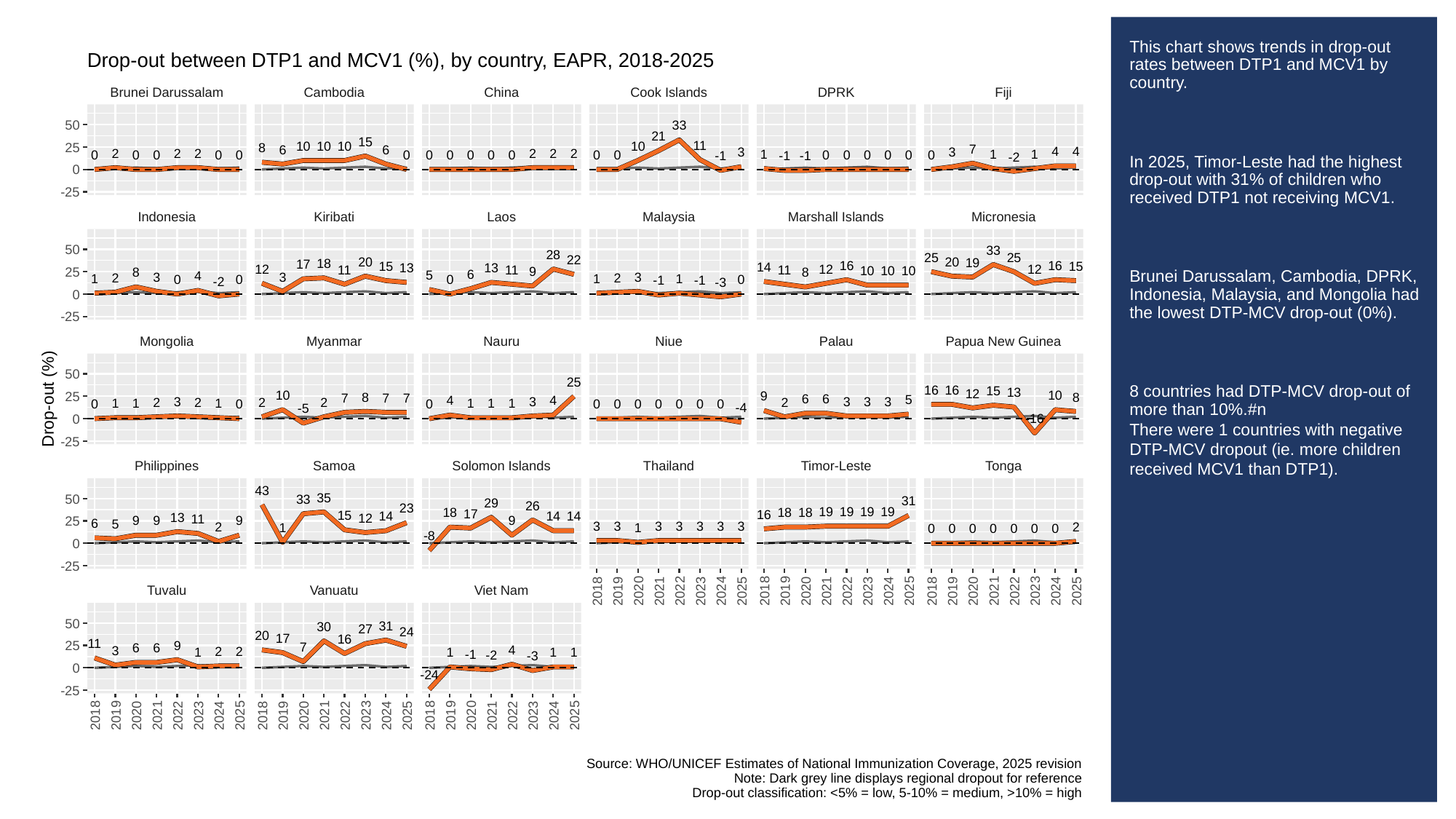

# This chart shows trends in drop-out rates between DTP1 and MCV1 by country.

In 2025, Timor-Leste had the highest drop-out with 31% of children who received DTP1 not receiving MCV1.

Brunei Darussalam, Cambodia, DPRK, Indonesia, Malaysia, and Mongolia had the lowest DTP-MCV drop-out (0%).

8 countries had DTP-MCV drop-out of more than 10%.#n
There were 1 countries with negative DTP-MCV dropout (ie. more children received MCV1 than DTP1).

Drop-out between DTP1 and MCV1 (%), by country, EAPR, 2018-2025
Brunei Darussalam
Cambodia
China
Cook Islands
DPRK
Fiji

50
33

21

15

11
10
10
10
10
25
8
7
6
6
4
4

3
3
2
2
2
2
2
2
1
1
1
0
0
0
0
0
0
0
0
0
0
0
0
0
0
0
0
0
0
0
-1
-1
-1
-2

0

-25

Indonesia
Kiribati
Laos
Malaysia
Marshall Islands
Micronesia

50
33

28
25
25
22
20
20
19
18
17
16
16

15
15
14
13
13
12
12
12

11
11
11
10
10
10
9
25
8
8

6
5
4

3
3
3
2
2
1
1
1
0
0
0
0
-1
-1

-2
-3

0

-25

Mongolia
Myanmar
Nauru
Niue
Palau
Papua New Guinea

50

25
16
16

15
13
12
10
10
9
25
8
8
7
7
7
Drop-out (%)
6
6
5
4
4

3
3
3
3
3
2
2
2
2
2
1
1
1
1
1
1
0
0
0
0
0
0
0
0
0
0
-4
-5

-16
0

-25

Philippines
Samoa
Solomon Islands
Thailand
Timor-Leste
Tonga

43

35
50
33
31
29

26
23

19
19
19
19
18
18
18
17
16

15
14
14
14
13
12
11

9
9
9
9
25

6
5

3
3
3
3
3
3
3
2
2
1
1
0
0
0
0
0
0
0
-8

0

-25

Tuvalu
Vanuatu
Viet Nam
2018
2019
2020
2021
2022
2023
2024
2025
2018
2019
2020
2021
2022
2023
2024
2025
2018
2019
2020
2021
2022
2023
2024
2025

50
31
30

27
24
20
17
16

11

9
25
7
6
6
4

3
2
2
1
1
1
1
-1
-2
-3

0

-24

-25

2018
2019
2020
2021
2022
2023
2024
2025
2018
2019
2020
2021
2022
2023
2024
2025
2018
2019
2020
2021
2022
2023
2024
2025
Source: WHO/UNICEF Estimates of National Immunization Coverage, 2025 revision
Note: Dark grey line displays regional dropout for reference
Drop-out classification: <5% = low, 5-10% = medium, >10% = high